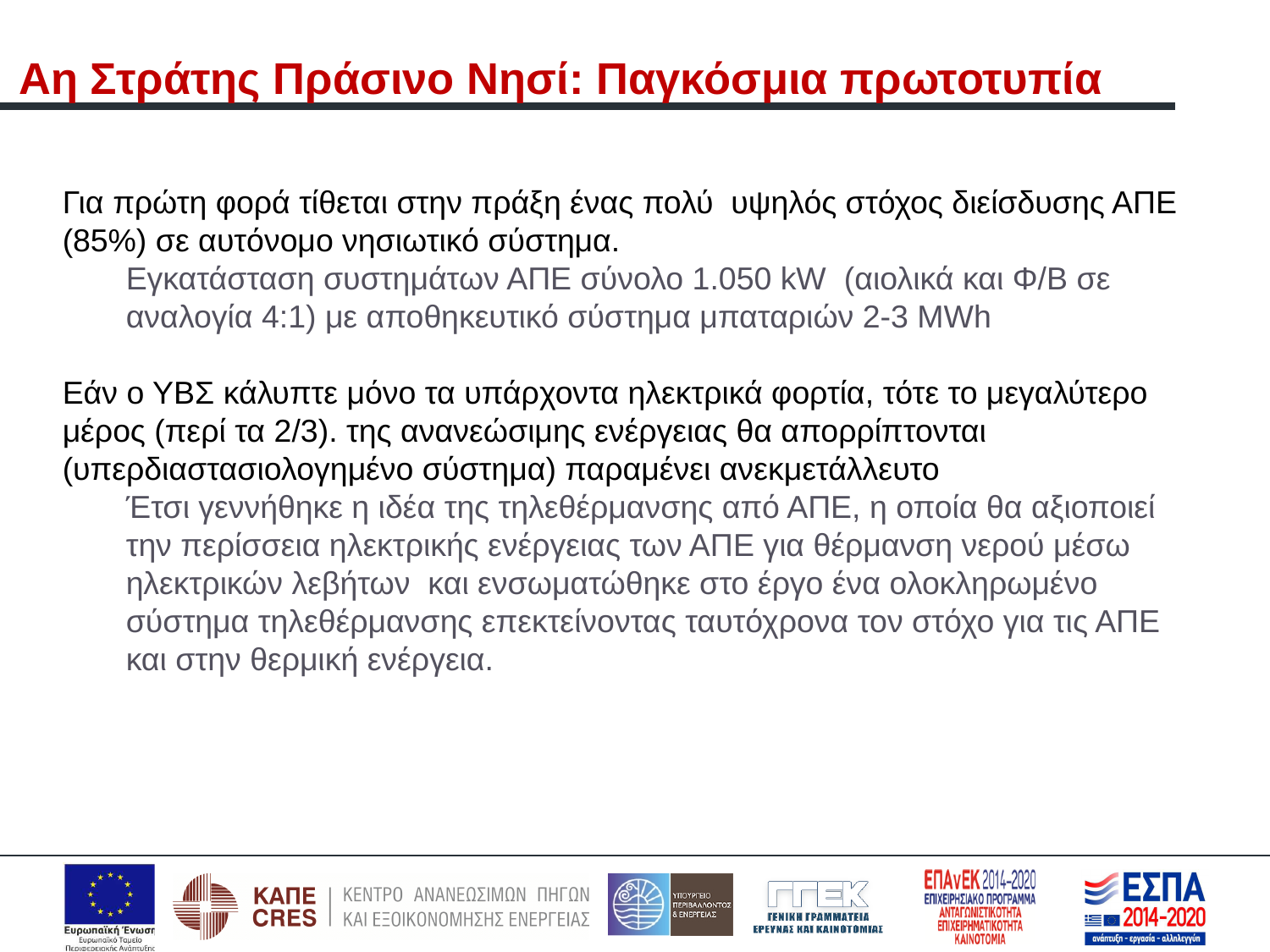

Αη Στράτης Πράσινο Νησί: Παγκόσμια πρωτοτυπία
Για πρώτη φορά τίθεται στην πράξη ένας πολύ  υψηλός στόχος διείσδυσης ΑΠΕ (85%) σε αυτόνομο νησιωτικό σύστημα.
Εγκατάσταση συστημάτων ΑΠΕ σύνολο 1.050 kW  (αιολικά και Φ/Β σε αναλογία 4:1) με αποθηκευτικό σύστημα μπαταριών 2-3 MWh

Εάν ο ΥΒΣ κάλυπτε μόνο τα υπάρχοντα ηλεκτρικά φορτία, τότε το μεγαλύτερο μέρος (περί τα 2/3). της ανανεώσιμης ενέργειας θα απορρίπτονται (υπερδιαστασιολογημένο σύστημα) παραμένει ανεκμετάλλευτο
Έτσι γεννήθηκε η ιδέα της τηλεθέρμανσης από ΑΠΕ, η οποία θα αξιοποιεί την περίσσεια ηλεκτρικής ενέργειας των ΑΠΕ για θέρμανση νερού μέσω ηλεκτρικών λεβήτων  και ενσωματώθηκε στο έργο ένα ολοκληρωμένο σύστημα τηλεθέρμανσης επεκτείνοντας ταυτόχρονα τον στόχο για τις ΑΠΕ και στην θερμική ενέργεια.